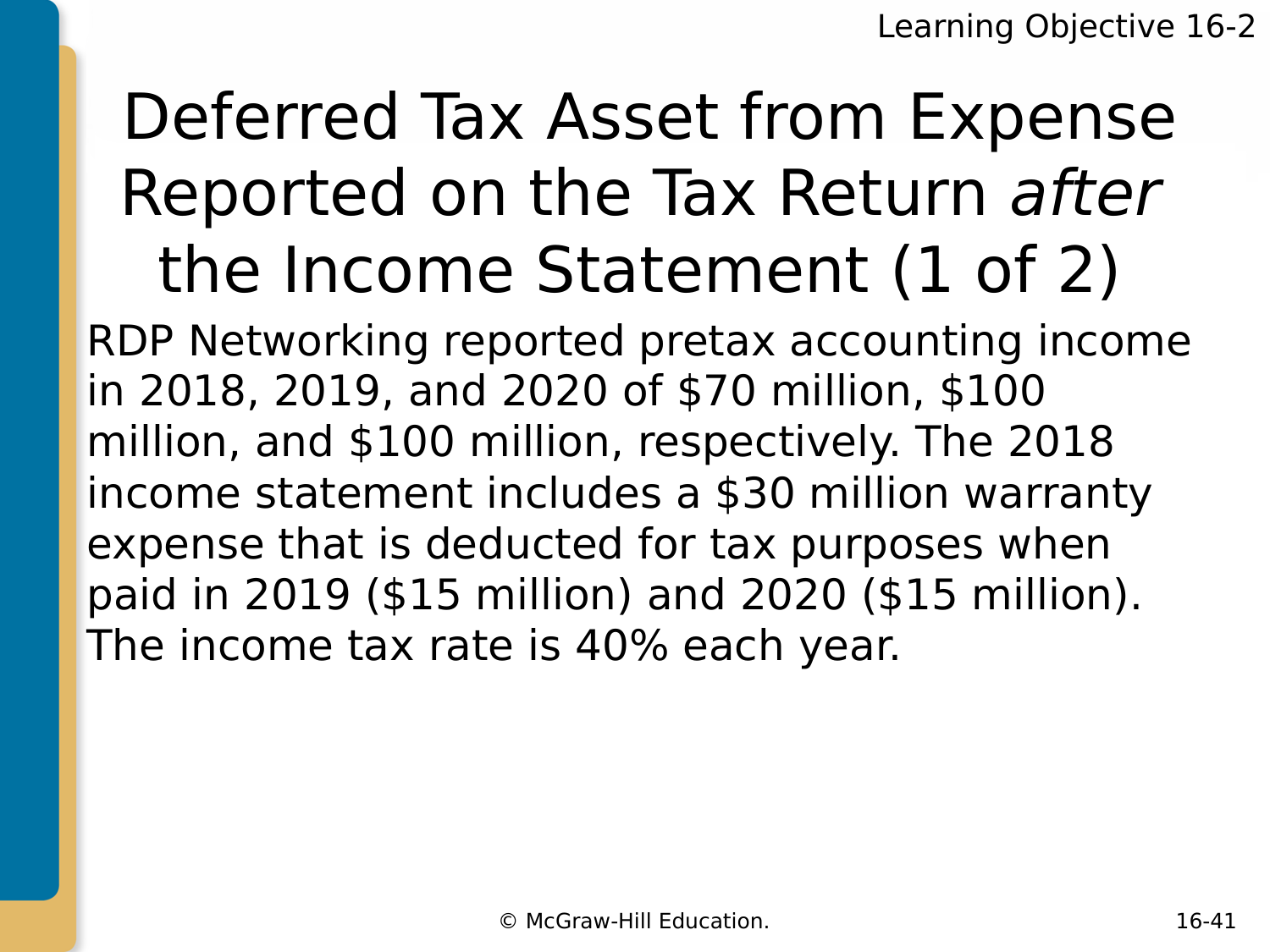

Learning Objective 16-2
# Deferred Tax Asset from Expense Reported on the Tax Return after the Income Statement (1 of 2)
RDP Networking reported pretax accounting income in 2018, 2019, and 2020 of $70 million, $100 million, and $100 million, respectively. The 2018 income statement includes a $30 million warranty expense that is deducted for tax purposes when paid in 2019 ($15 million) and 2020 ($15 million). The income tax rate is 40% each year.